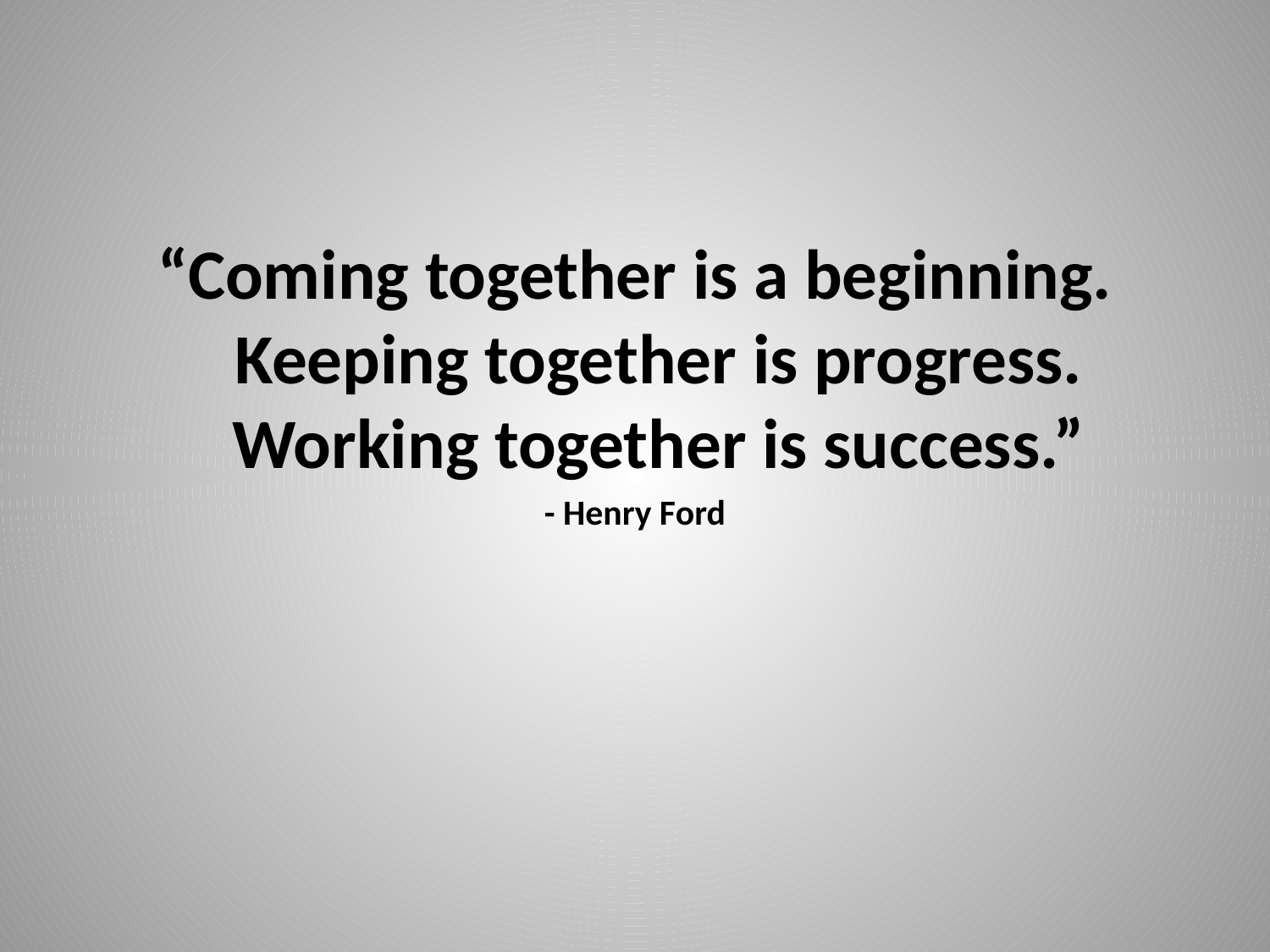

“Coming together is a beginning. Keeping together is progress. Working together is success.”
- Henry Ford